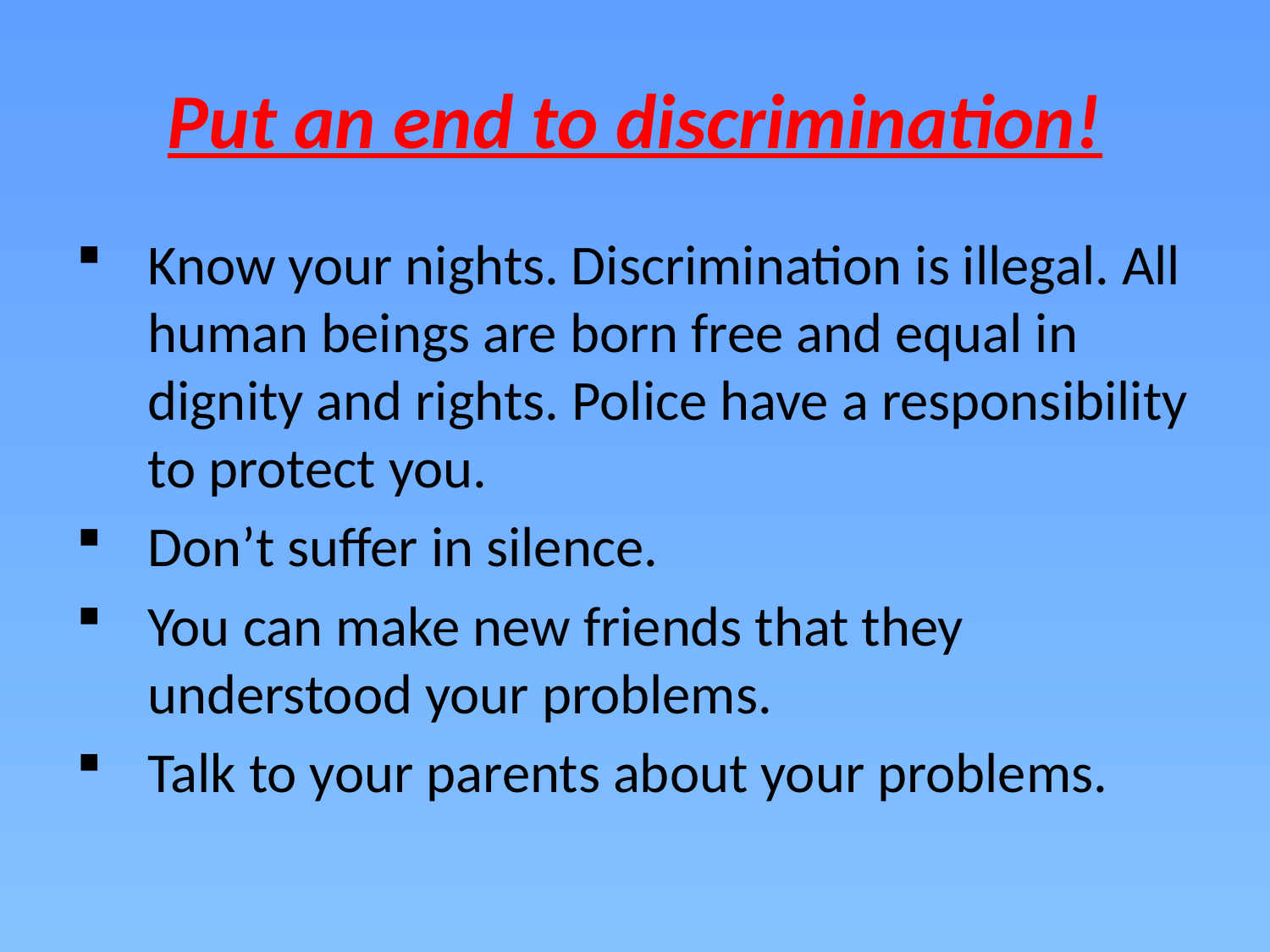

# Put an end to discrimination!
Know your nights. Discrimination is illegal. All human beings are born free and equal in dignity and rights. Police have a responsibility to protect you.
Don’t suffer in silence.
You can make new friends that they understood your problems.
Talk to your parents about your problems.